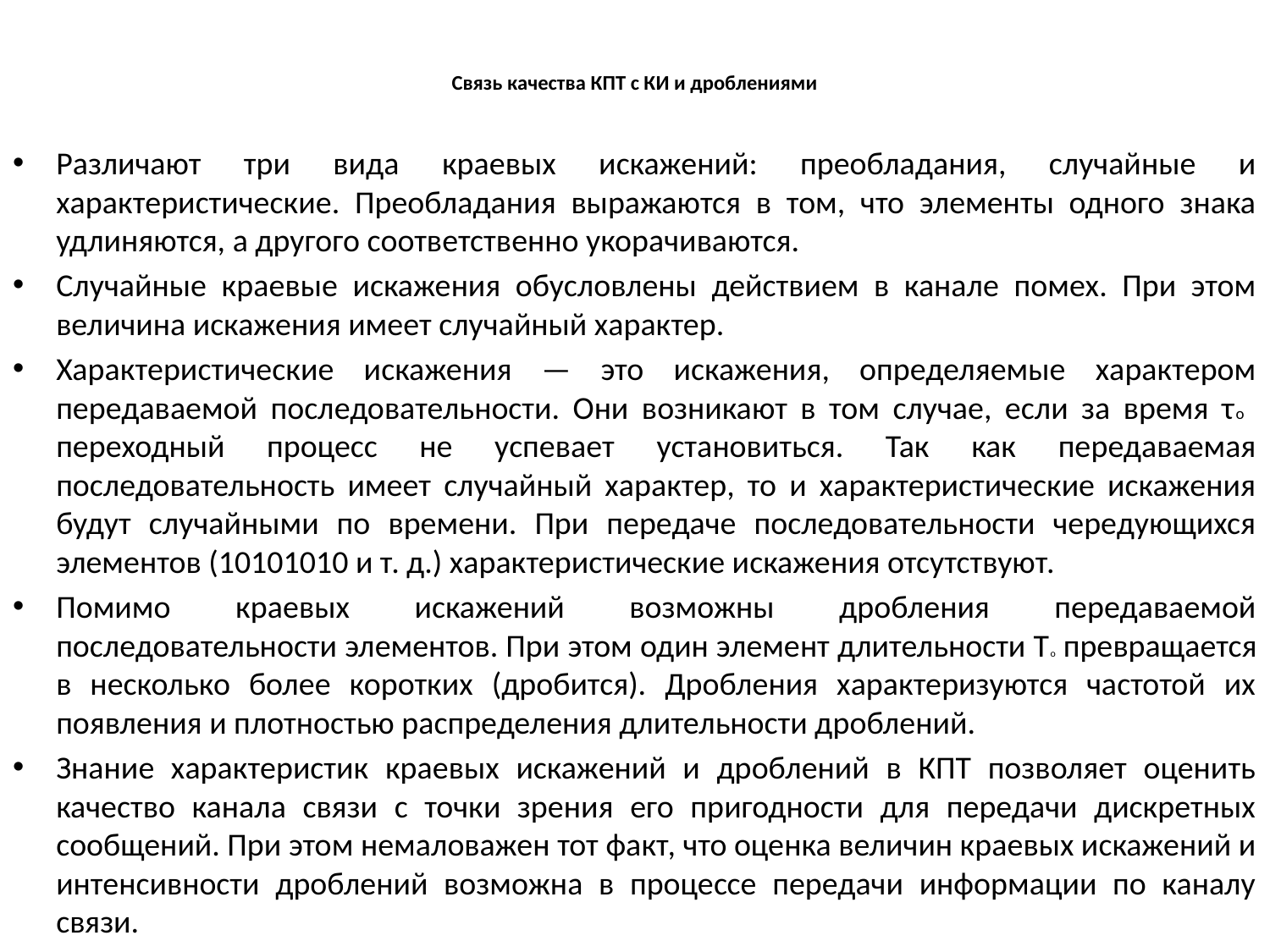

# Связь качества КПТ с КИ и дроблениями
Различают три вида краевых искажений: преобладания, случайные и характеристические. Преобладания выражаются в том, что элементы одного знака удлиняются, а другого соответственно укорачиваются.
Случайные краевые искажения обусловлены действием в канале помех. При этом величина искажения имеет случайный характер.
Характеристические искажения — это искажения, определяемые характером передаваемой последовательности. Они возникают в том случае, если за время τо  переходный процесс не успевает установиться. Так как передаваемая последовательность имеет случайный характер, то и характеристические искажения будут случайными по времени. При передаче последовательности чередующихся элементов (10101010 и т. д.) характеристические искажения отсутствуют.
Помимо краевых искажений возможны дробления передаваемой последовательности элементов. При этом один элемент длительности То превращается в несколько более коротких (дробится). Дробления характеризуются частотой их появления и плотностью распределения длительности дроблений.
Знание характеристик краевых искажений и дроблений в КПТ позволяет оценить качество канала связи с точки зрения его пригодности для передачи дискретных сообщений. При этом немаловажен тот факт, что оценка величин краевых искажений и интенсивности дроблений возможна в процессе передачи информации по каналу связи.